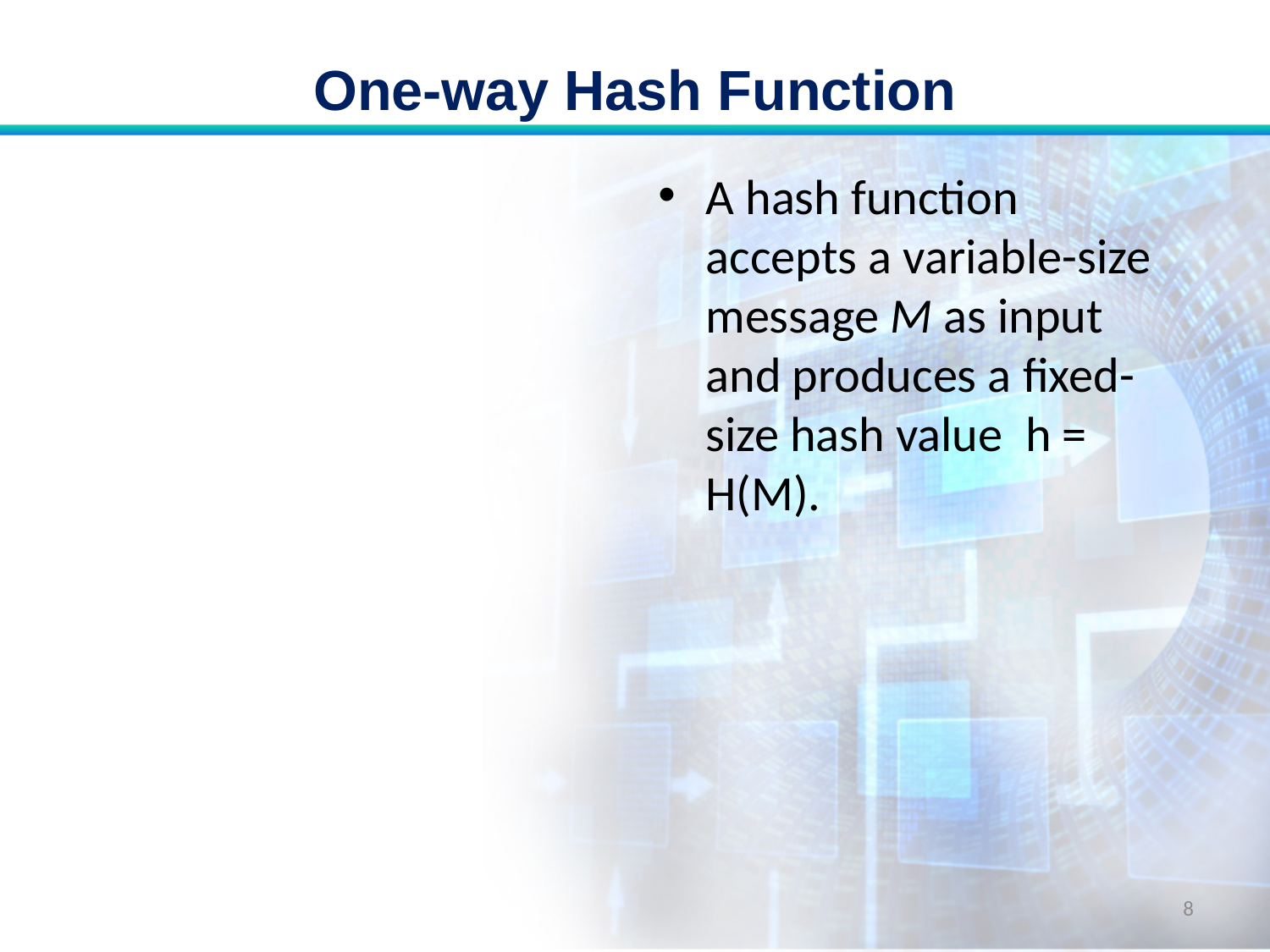

# One-way Hash Function
A hash function accepts a variable-size message M as input and produces a fixed-size hash value  h = H(M).

8